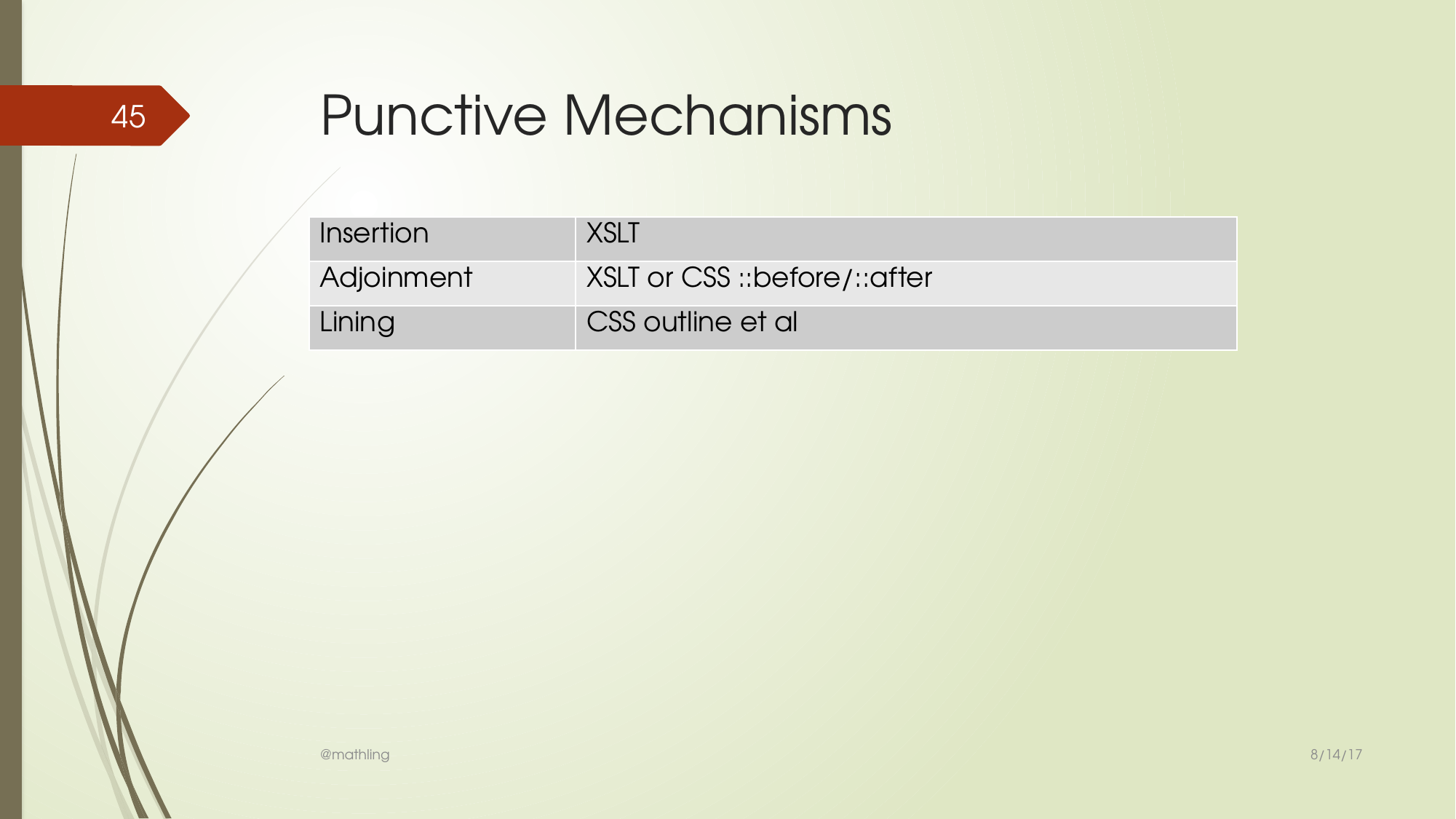

# Punctive Mechanisms
45
| Insertion | XSLT |
| --- | --- |
| Adjoinment | XSLT or CSS ::before/::after |
| Lining | CSS outline et al |
8/14/17
@mathling